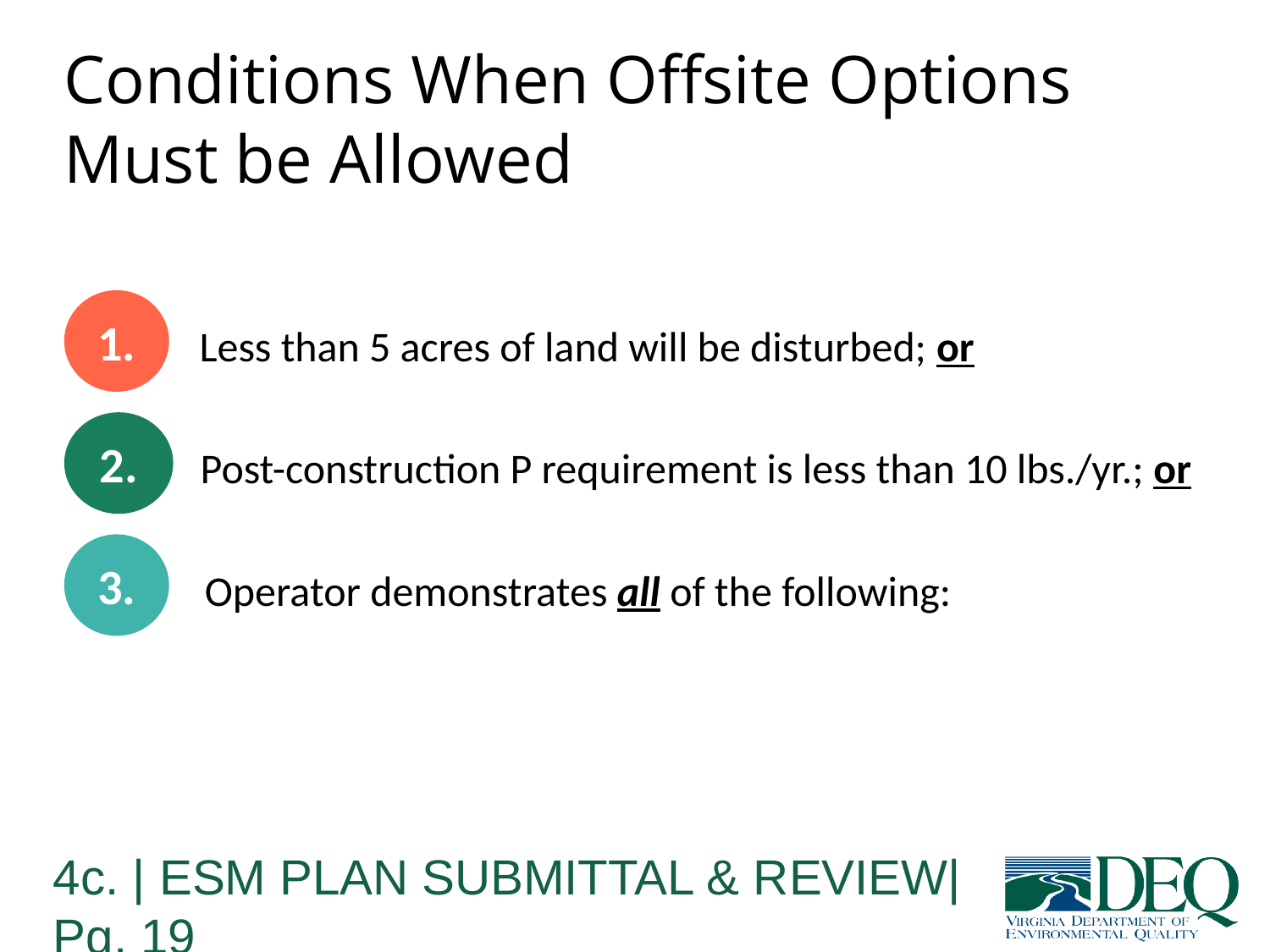

# Conditions When Offsite Options Must be Allowed
1.
Less than 5 acres of land will be disturbed; or
2.
Post-construction P requirement is less than 10 lbs./yr.; or
3.
Operator demonstrates all of the following:
4c. | ESM PLAN SUBMITTAL & REVIEW| Pg. 19